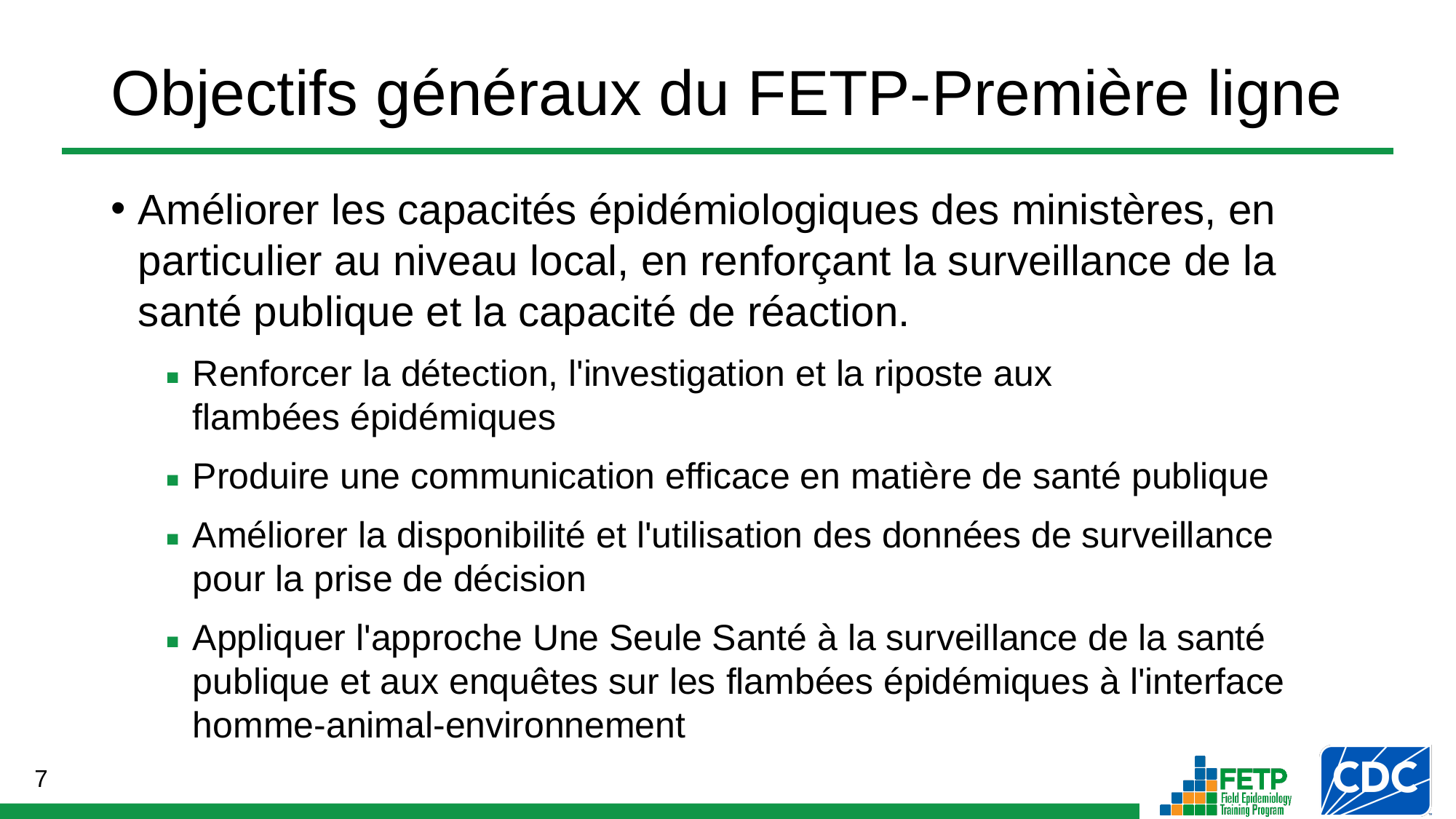

# Objectifs généraux du FETP-Première ligne
Améliorer les capacités épidémiologiques des ministères, en particulier au niveau local, en renforçant la surveillance de la santé publique et la capacité de réaction.
Renforcer la détection, l'investigation et la riposte aux
flambées épidémiques
Produire une communication efficace en matière de santé publique
Améliorer la disponibilité et l'utilisation des données de surveillance pour la prise de décision
Appliquer l'approche Une Seule Santé à la surveillance de la santé publique et aux enquêtes sur les flambées épidémiques à l'interface homme-animal-environnement